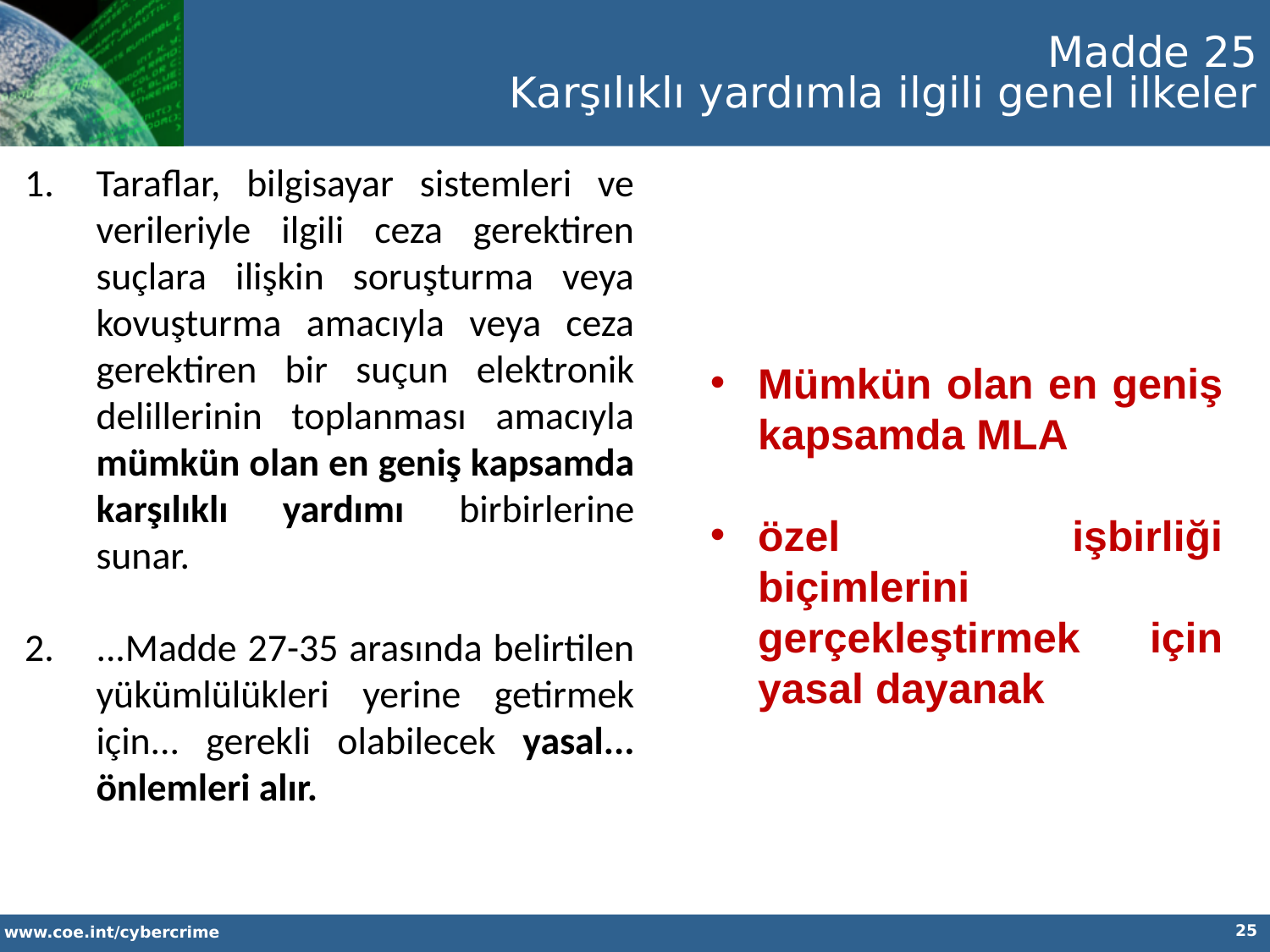

Madde 25
Karşılıklı yardımla ilgili genel ilkeler
Taraflar, bilgisayar sistemleri ve verileriyle ilgili ceza gerektiren suçlara ilişkin soruşturma veya kovuşturma amacıyla veya ceza gerektiren bir suçun elektronik delillerinin toplanması amacıyla mümkün olan en geniş kapsamda karşılıklı yardımı birbirlerine sunar.

...Madde 27-35 arasında belirtilen yükümlülükleri yerine getirmek için... gerekli olabilecek yasal... önlemleri alır.

Mümkün olan en geniş kapsamda MLA

özel işbirliği biçimlerini gerçekleştirmek için yasal dayanak
25